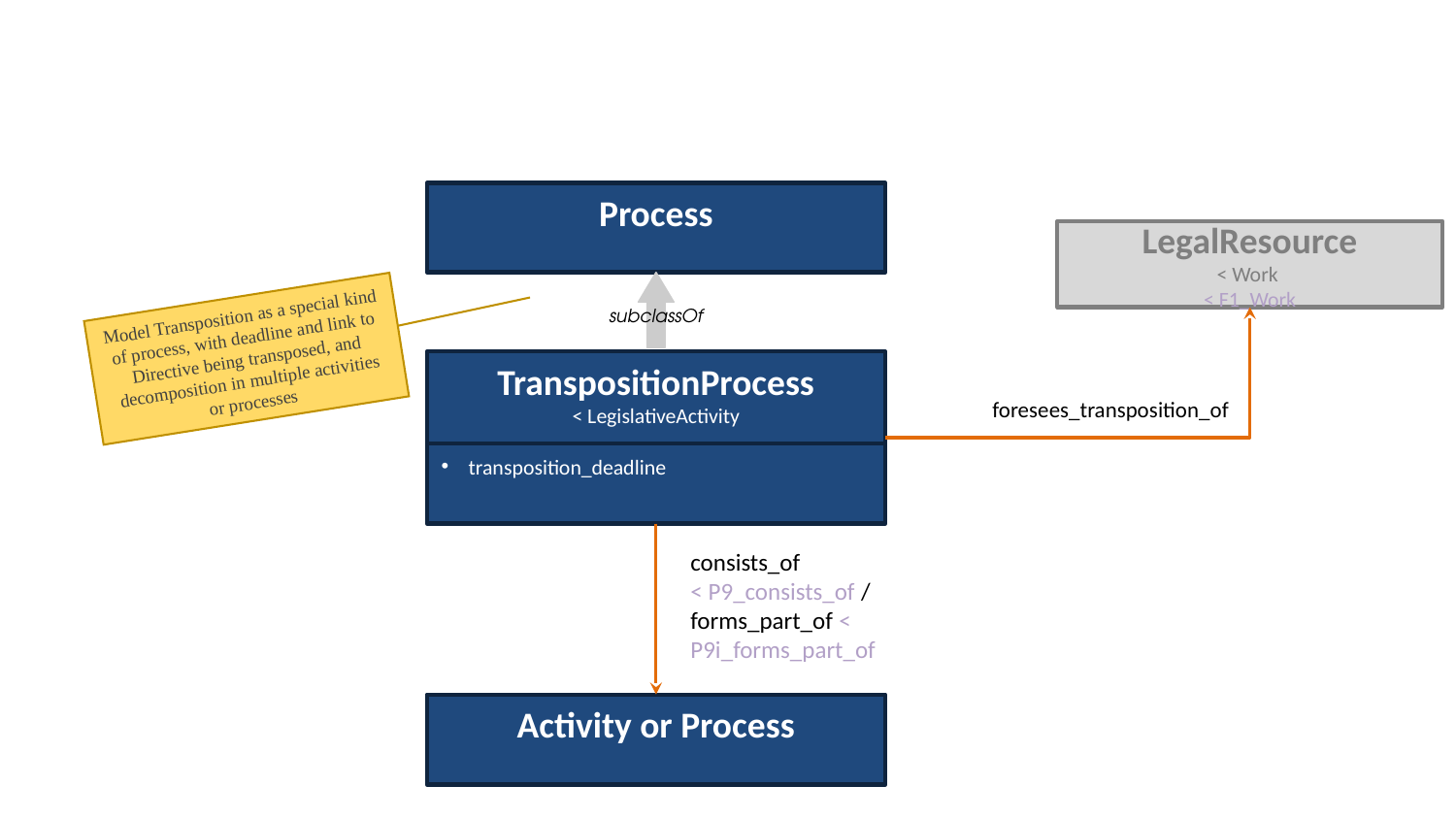

Process
LegalResource
< Work
< F1_Work

Model Transposition as a special kind of process, with deadline and link to Directive being transposed, and decomposition in multiple activities or processes
subclassOf
TranspositionProcess
< LegislativeActivity

transposition_deadline

foresees_transposition_of
consists_of
< P9_consists_of /
forms_part_of < P9i_forms_part_of
Activity or Process